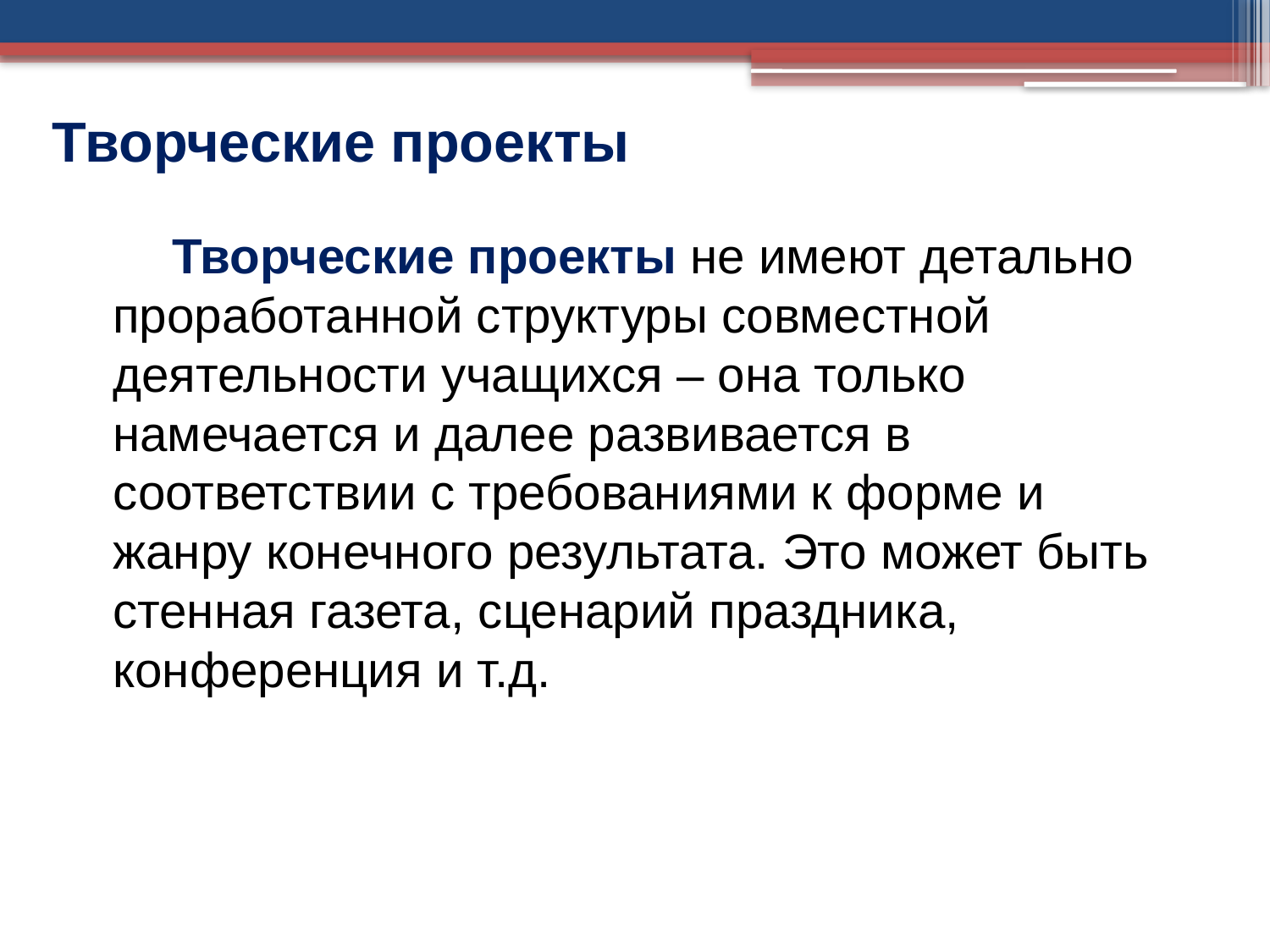

# Творческие проекты
        Творческие проекты не имеют детально проработанной структуры совместной деятельности учащихся – она только намечается и далее развивается в соответствии с требованиями к форме и жанру конечного результата. Это может быть стенная газета, сценарий праздника, конференция и т.д.